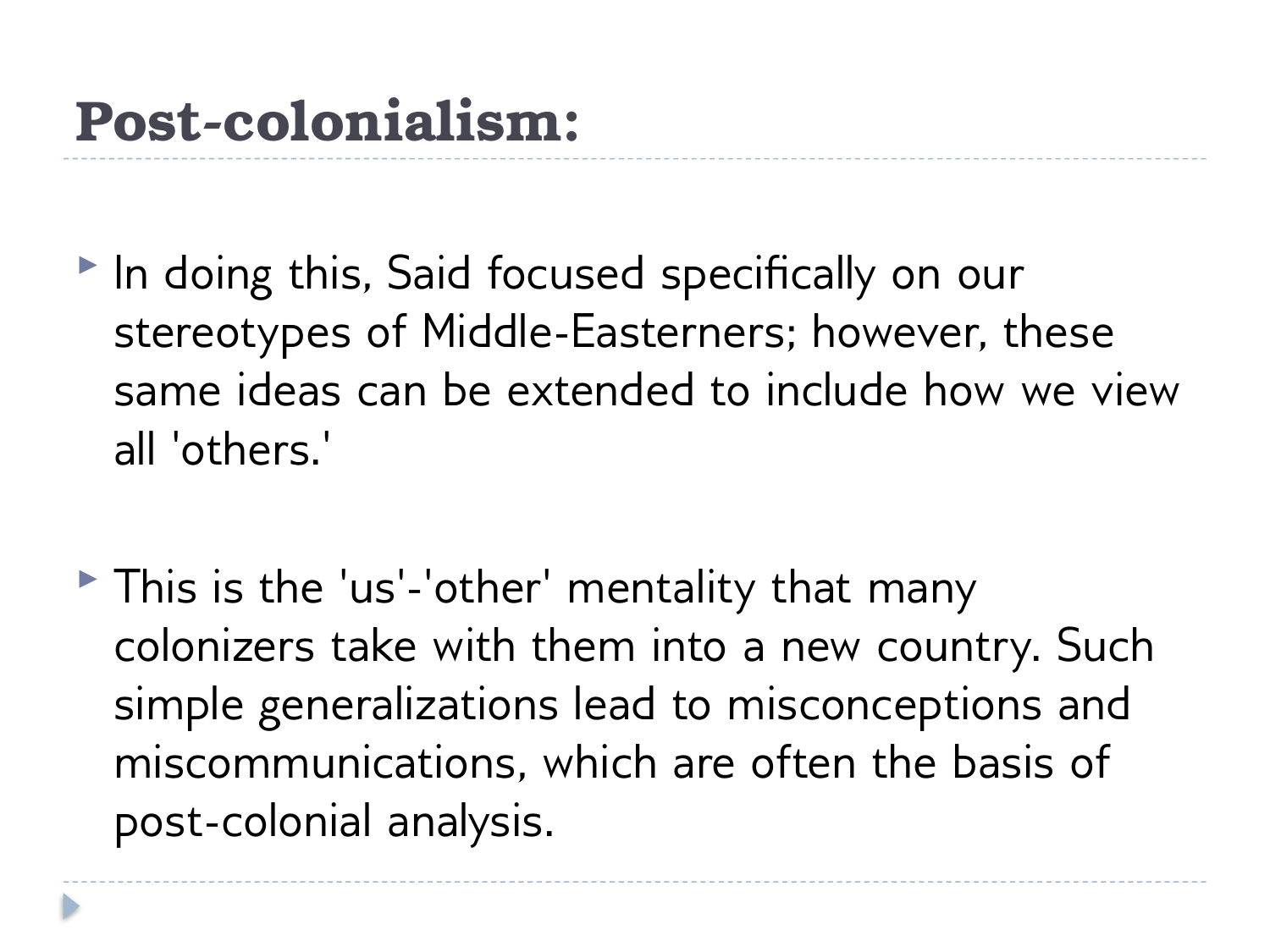

# Post-colonialism:

In doing this, Said focused specifically on our stereotypes of Middle-Easterners; however, these same ideas can be extended to include how we view all 'others.'

This is the 'us'-'other' mentality that many colonizers take with them into a new country. Such simple generalizations lead to misconceptions and miscommunications, which are often the basis of post-colonial analysis.